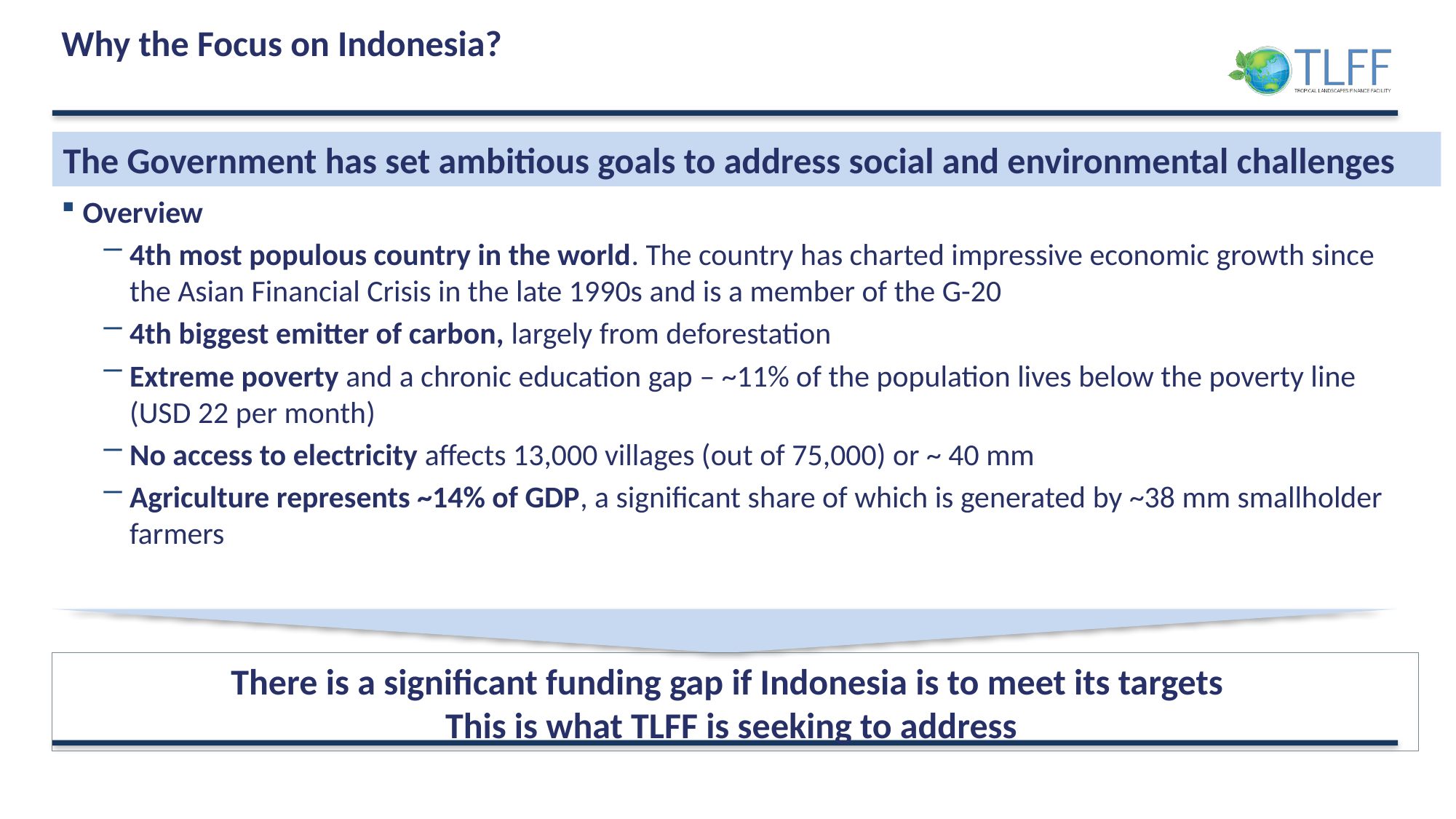

# Why the Focus on Indonesia?
The Government has set ambitious goals to address social and environmental challenges
Overview
4th most populous country in the world. The country has charted impressive economic growth since the Asian Financial Crisis in the late 1990s and is a member of the G-20
4th biggest emitter of carbon, largely from deforestation
Extreme poverty and a chronic education gap – ~11% of the population lives below the poverty line (USD 22 per month)
No access to electricity affects 13,000 villages (out of 75,000) or ~ 40 mm
Agriculture represents ~14% of GDP, a significant share of which is generated by ~38 mm smallholder farmers

There is a significant funding gap if Indonesia is to meet its targets
This is what TLFF is seeking to address